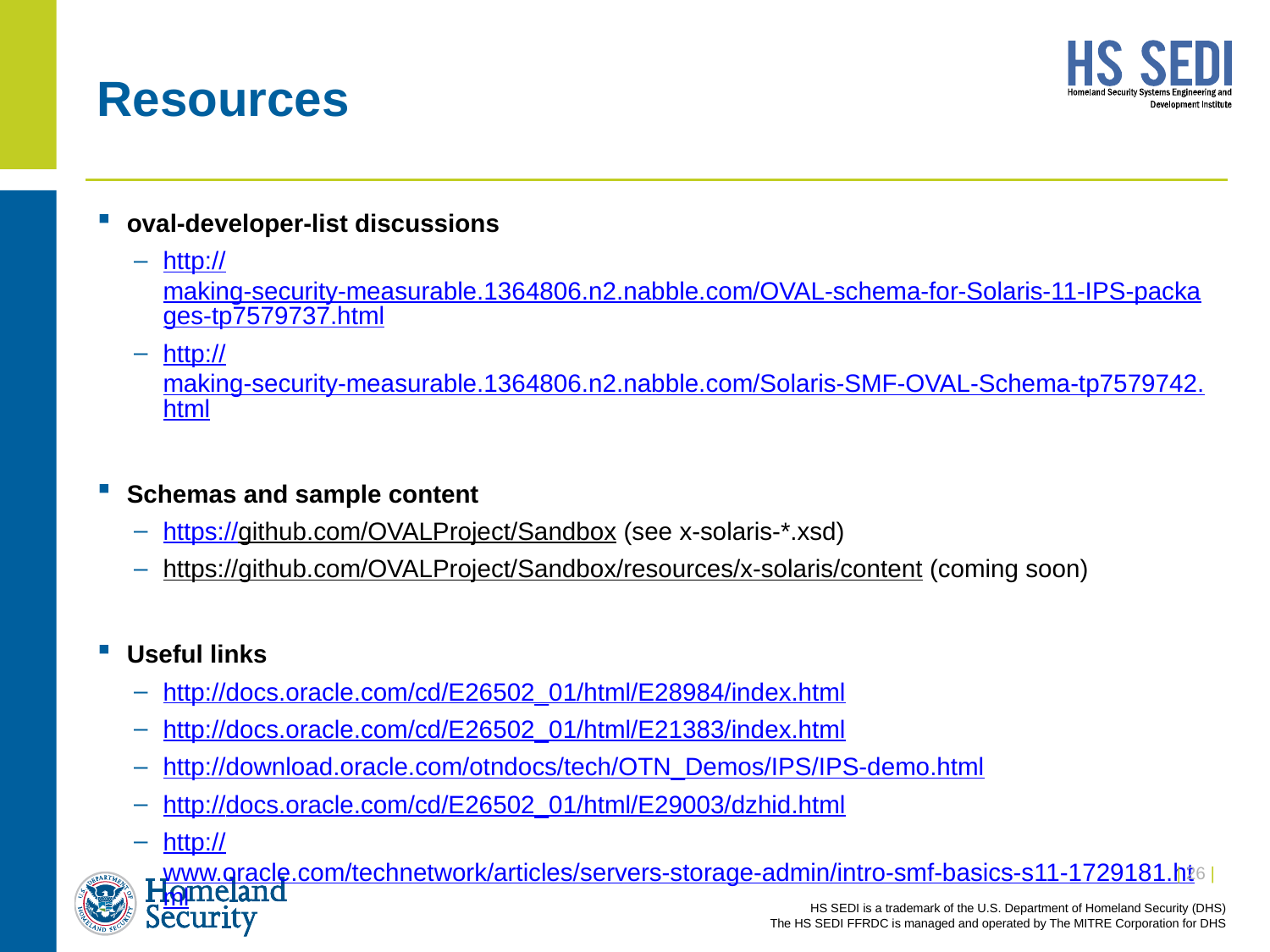

# Resources
oval-developer-list discussions
http://making-security-measurable.1364806.n2.nabble.com/OVAL-schema-for-Solaris-11-IPS-packages-tp7579737.html
http://making-security-measurable.1364806.n2.nabble.com/Solaris-SMF-OVAL-Schema-tp7579742.html

Schemas and sample content
https://github.com/OVALProject/Sandbox (see x-solaris-*.xsd)
https://github.com/OVALProject/Sandbox/resources/x-solaris/content (coming soon)

Useful links
http://docs.oracle.com/cd/E26502_01/html/E28984/index.html
http://docs.oracle.com/cd/E26502_01/html/E21383/index.html
http://download.oracle.com/otndocs/tech/OTN_Demos/IPS/IPS-demo.html
http://docs.oracle.com/cd/E26502_01/html/E29003/dzhid.html
http://www.oracle.com/technetwork/articles/servers-storage-admin/intro-smf-basics-s11-1729181.html

| 26 |